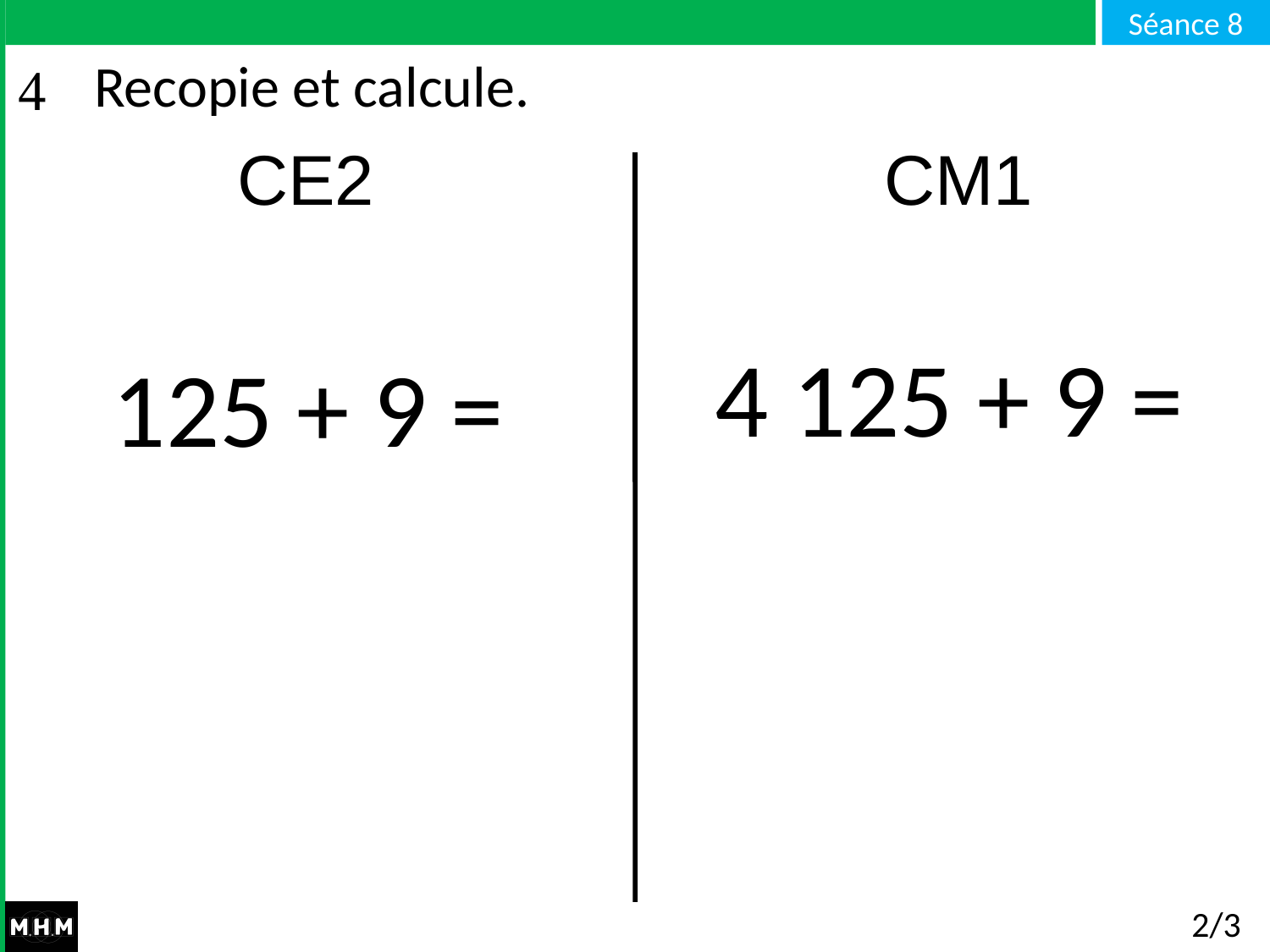

# Recopie et calcule.
CE2                          CM1

4 125 + 9 =
125 + 9 =
2/3